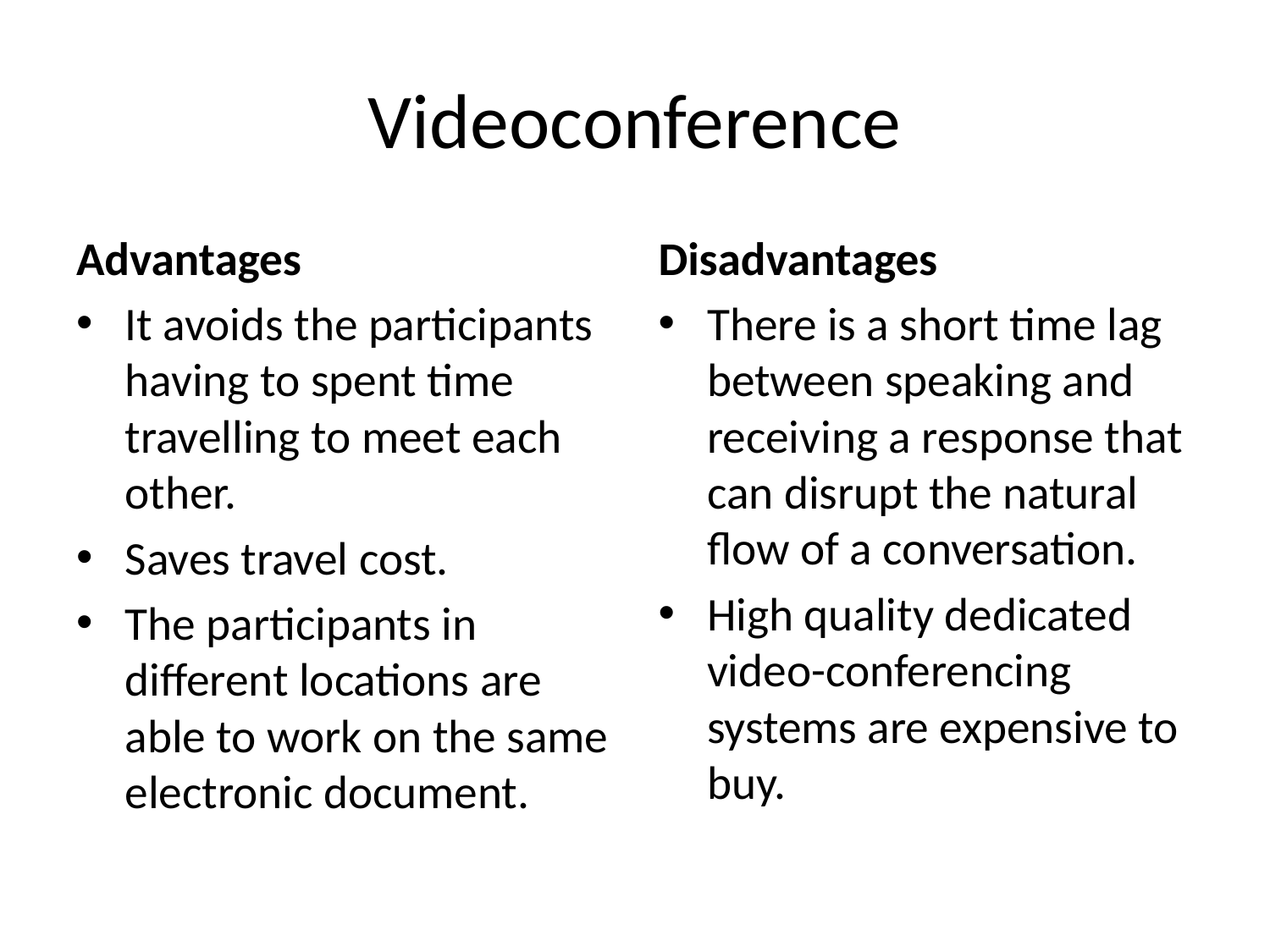

# Videoconference
Advantages
It avoids the participants having to spent time travelling to meet each other.
Saves travel cost.
The participants in different locations are able to work on the same electronic document.
Disadvantages
There is a short time lag between speaking and receiving a response that can disrupt the natural flow of a conversation.
High quality dedicated video-conferencing systems are expensive to buy.